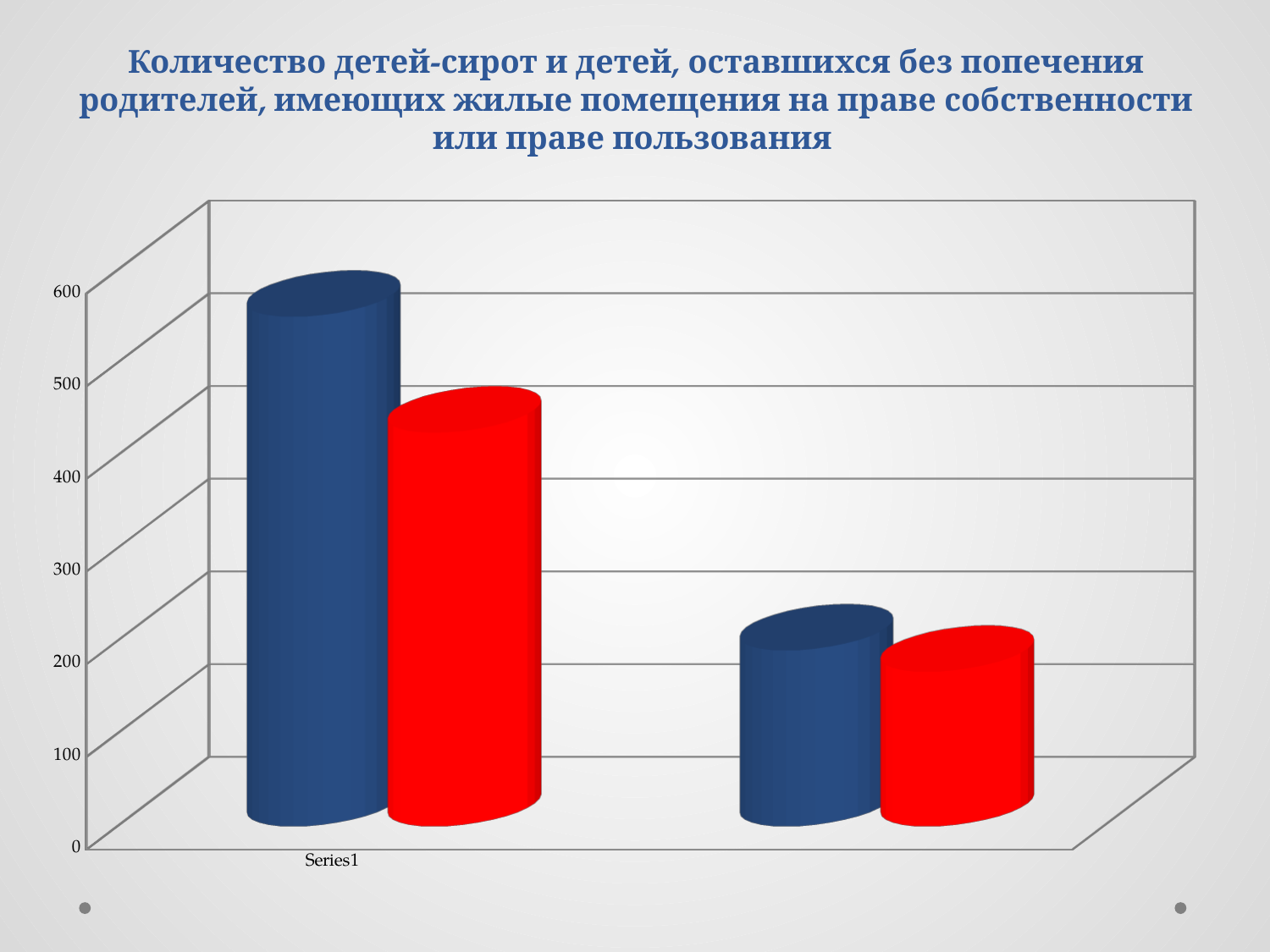

# Количество детей-сирот и детей, оставшихся без попечения родителей, имеющих жилые помещения на праве собственности или праве пользования

[unsupported chart]